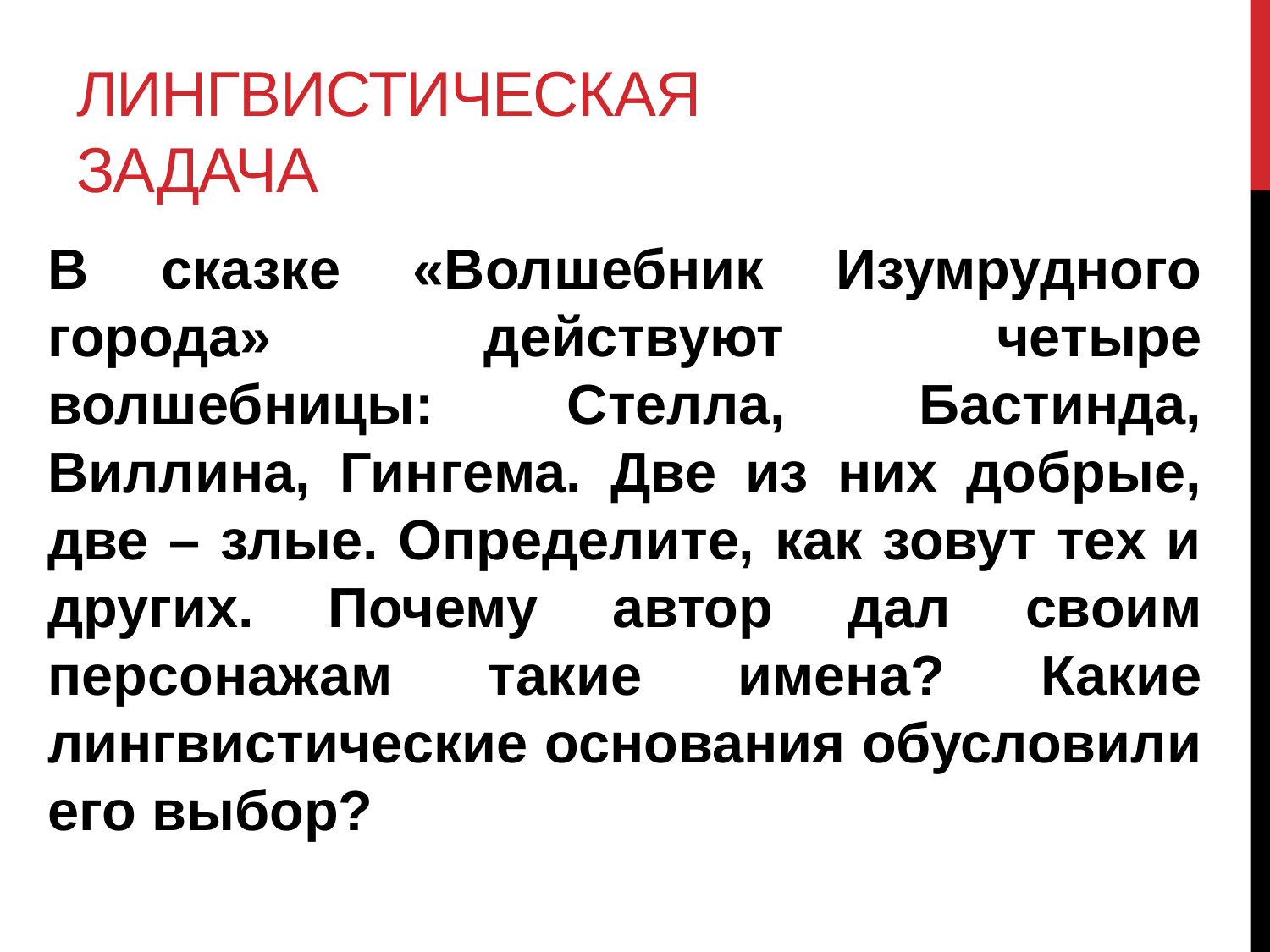

# Лингвистическая задача
В сказке «Волшебник Изумрудного города» действуют четыре волшебницы: Стелла, Бастинда, Виллина, Гингема. Две из них добрые, две – злые. Определите, как зовут тех и других. Почему автор дал своим персонажам такие имена? Какие лингвистические основания обусловили его выбор?